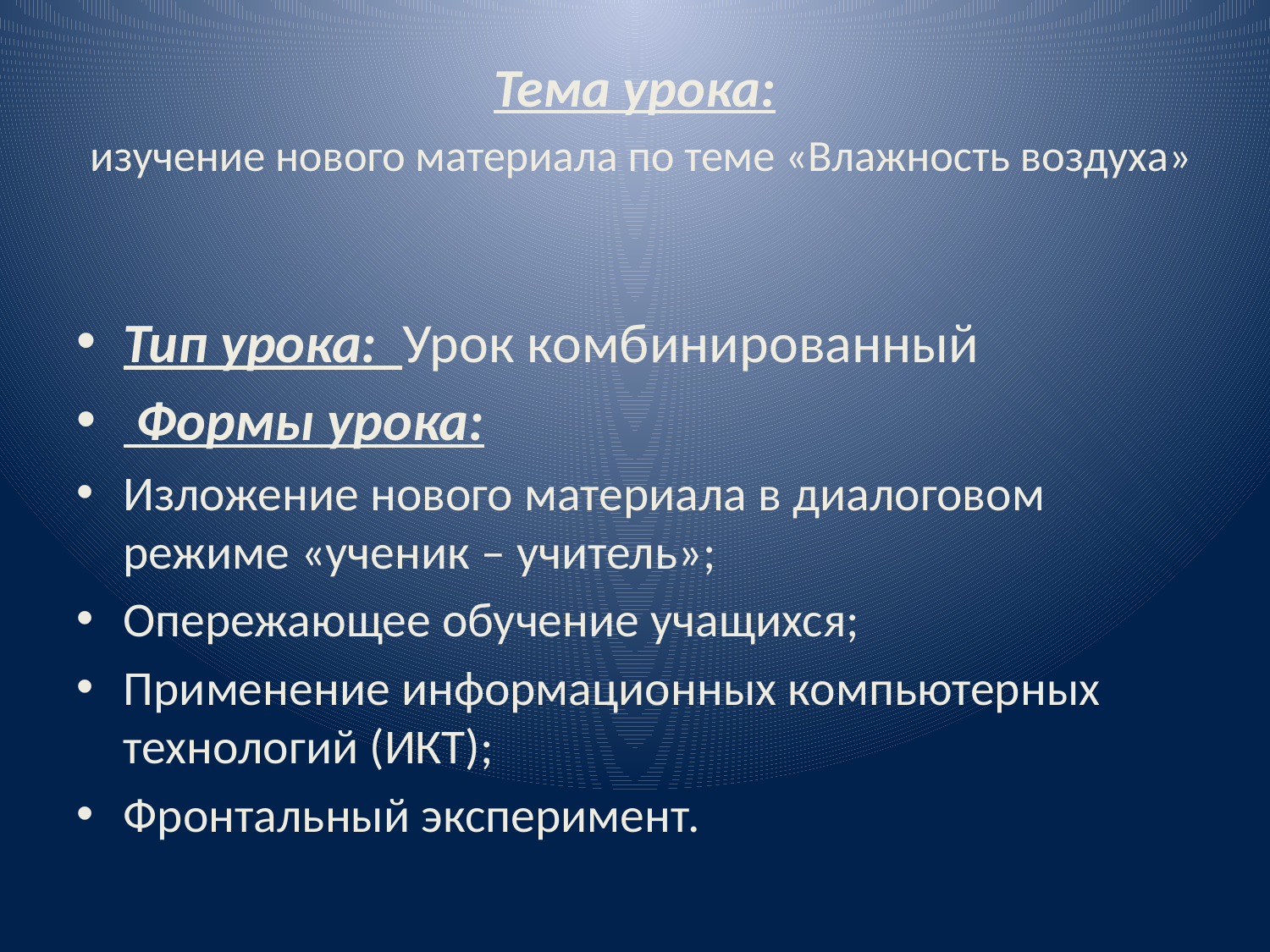

# Тема урока: изучение нового материала по теме «Влажность воздуха»

Тип урока:  Урок комбинированный
 Формы урока:
Изложение нового материала в диалоговом режиме «ученик – учитель»;
Опережающее обучение учащихся;
Применение информационных компьютерных технологий (ИКТ);
Фронтальный эксперимент.